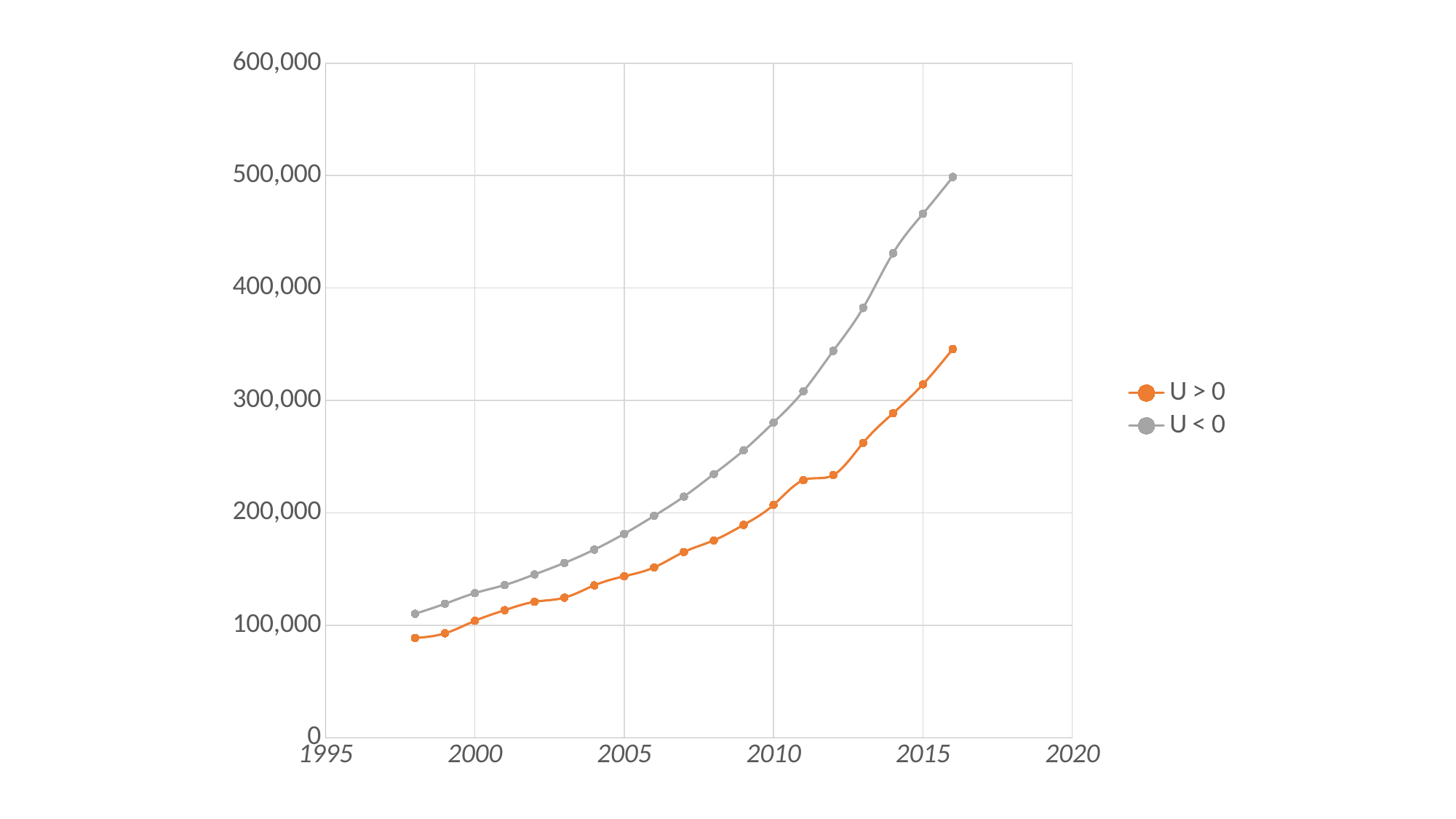

### Chart

| Category | U > 0 | U < 0 |
|---|---|---|